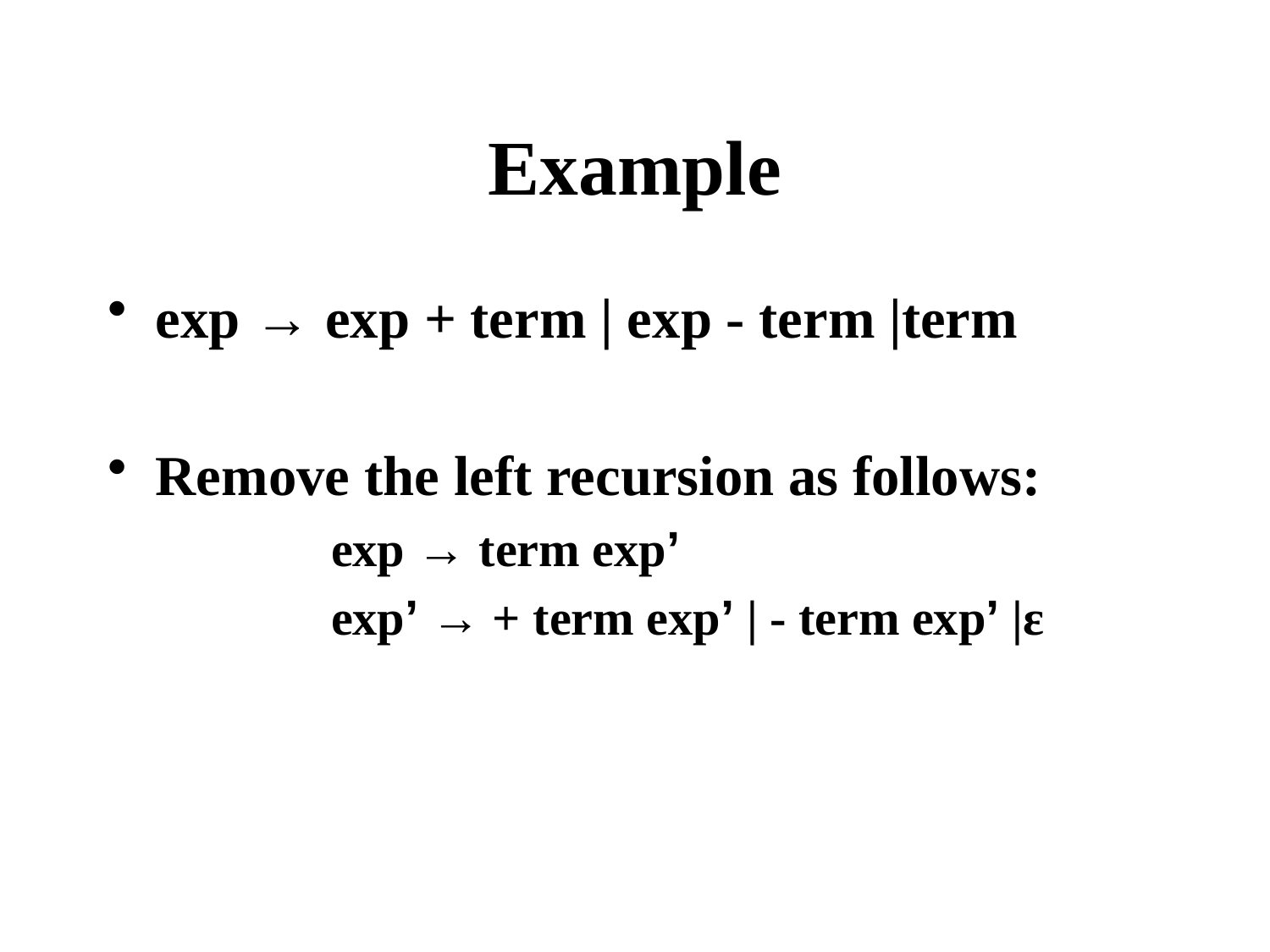

# Example
exp → exp + term | exp - term |term

Remove the left recursion as follows:
             exp → term exp’
             exp’ → + term exp’ | - term exp’ |ε